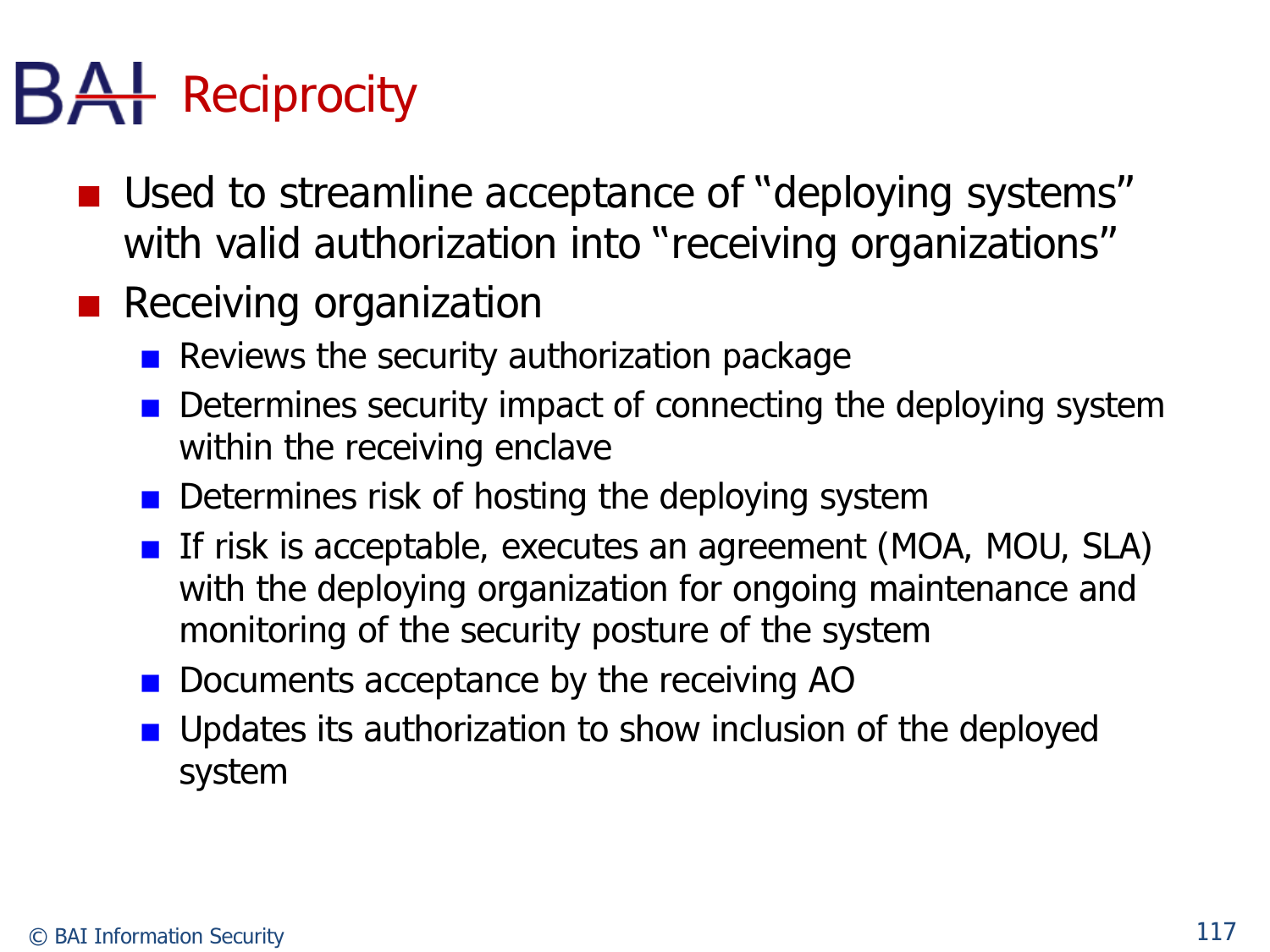

# Reciprocity
Used to streamline acceptance of “deploying systems” with valid authorization into “receiving organizations”
Receiving organization
Reviews the security authorization package
Determines security impact of connecting the deploying system within the receiving enclave
Determines risk of hosting the deploying system
If risk is acceptable, executes an agreement (MOA, MOU, SLA) with the deploying organization for ongoing maintenance and monitoring of the security posture of the system
Documents acceptance by the receiving AO
Updates its authorization to show inclusion of the deployed system